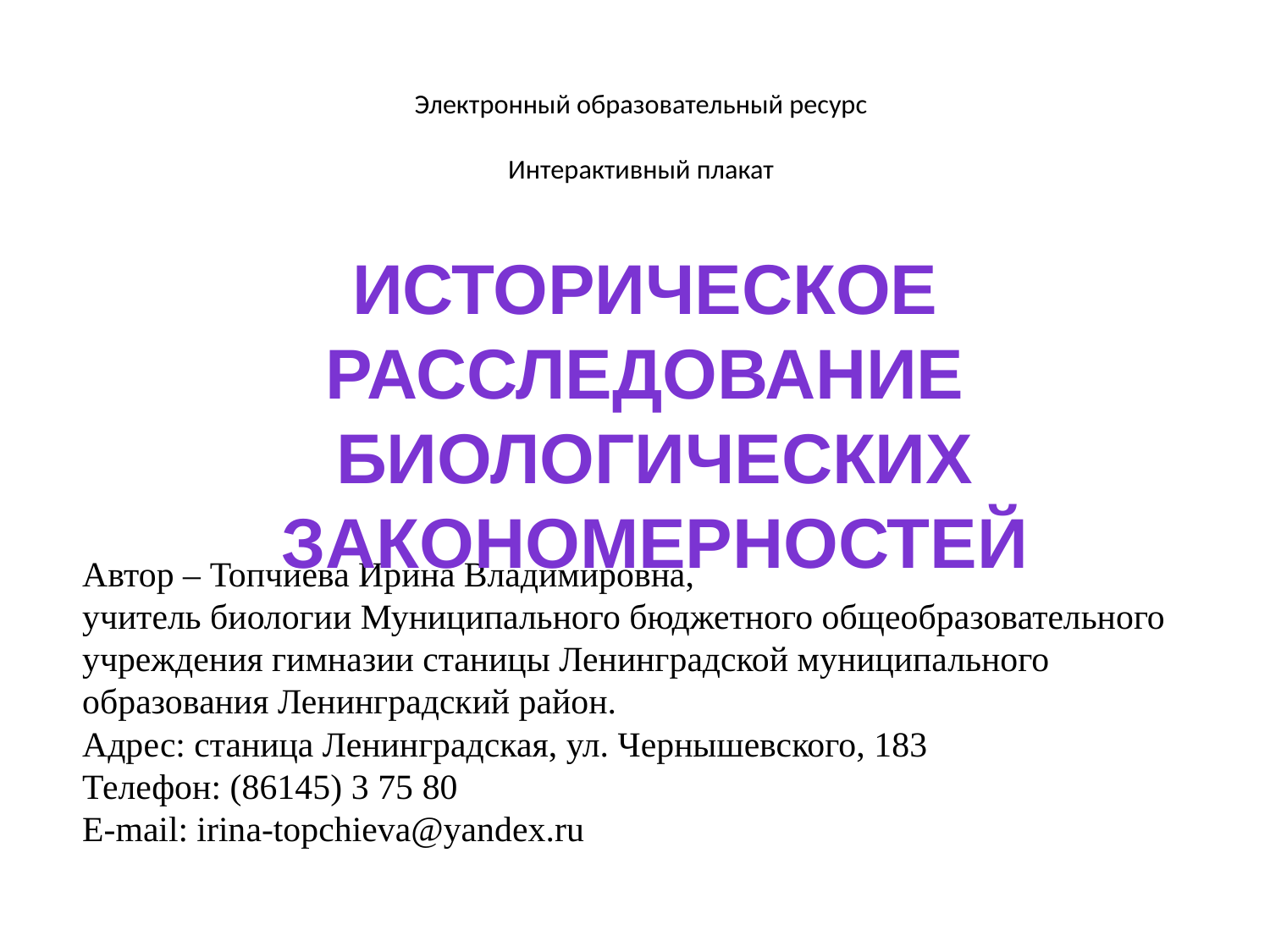

# Электронный образовательный ресурс Интерактивный плакат
Историческое  расследование  биологических закономерностей
Автор – Топчиева Ирина Владимировна,
учитель биологии Муниципального бюджетного общеобразовательного учреждения гимназии станицы Ленинградской муниципального образования Ленинградский район.
Адрес: станица Ленинградская, ул. Чернышевского, 183
Телефон: (86145) 3 75 80
E-mail: irina-topchieva@yandex.ru